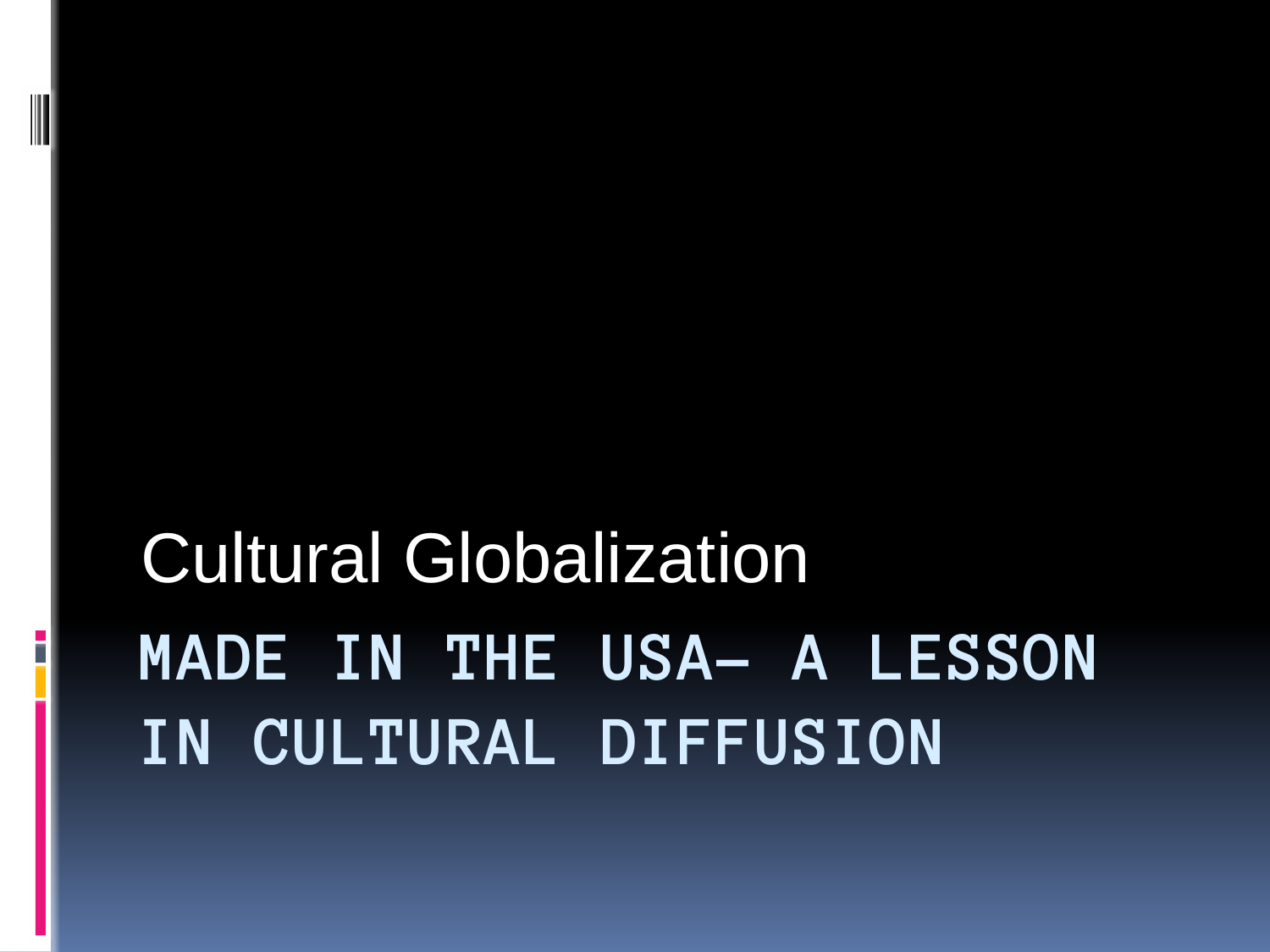

Cultural Globalization
# Made in the Usa- a lesson in cultural diffusion